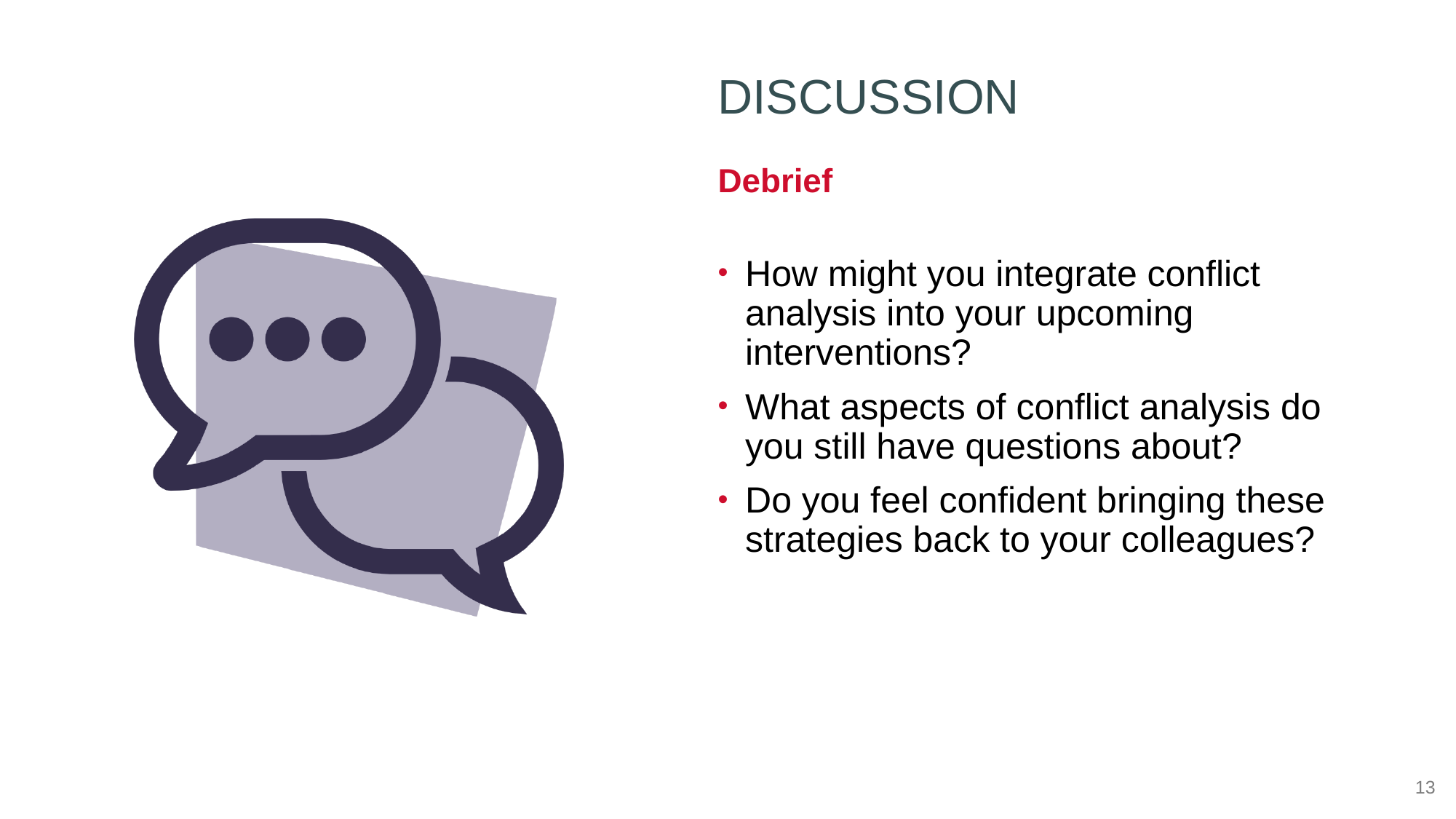

Debrief
How might you integrate conflict analysis into your upcoming interventions?
What aspects of conflict analysis do you still have questions about?
Do you feel confident bringing these strategies back to your colleagues?
13